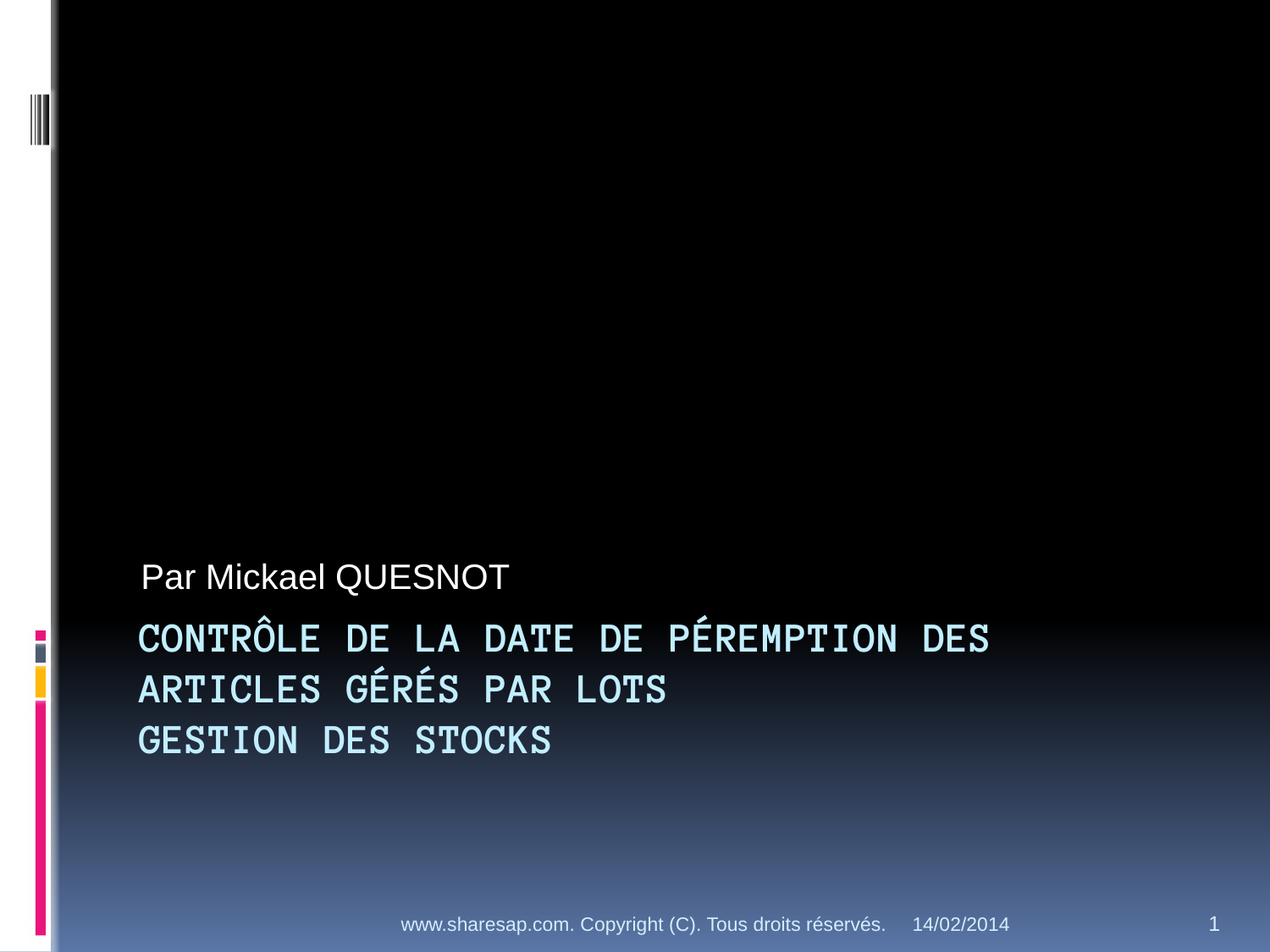

Par Mickael QUESNOT
# Contrôle de la date de péremption des articles gérés par lots gestion des stocks
www.sharesap.com. Copyright (C). Tous droits réservés.
14/02/2014
1